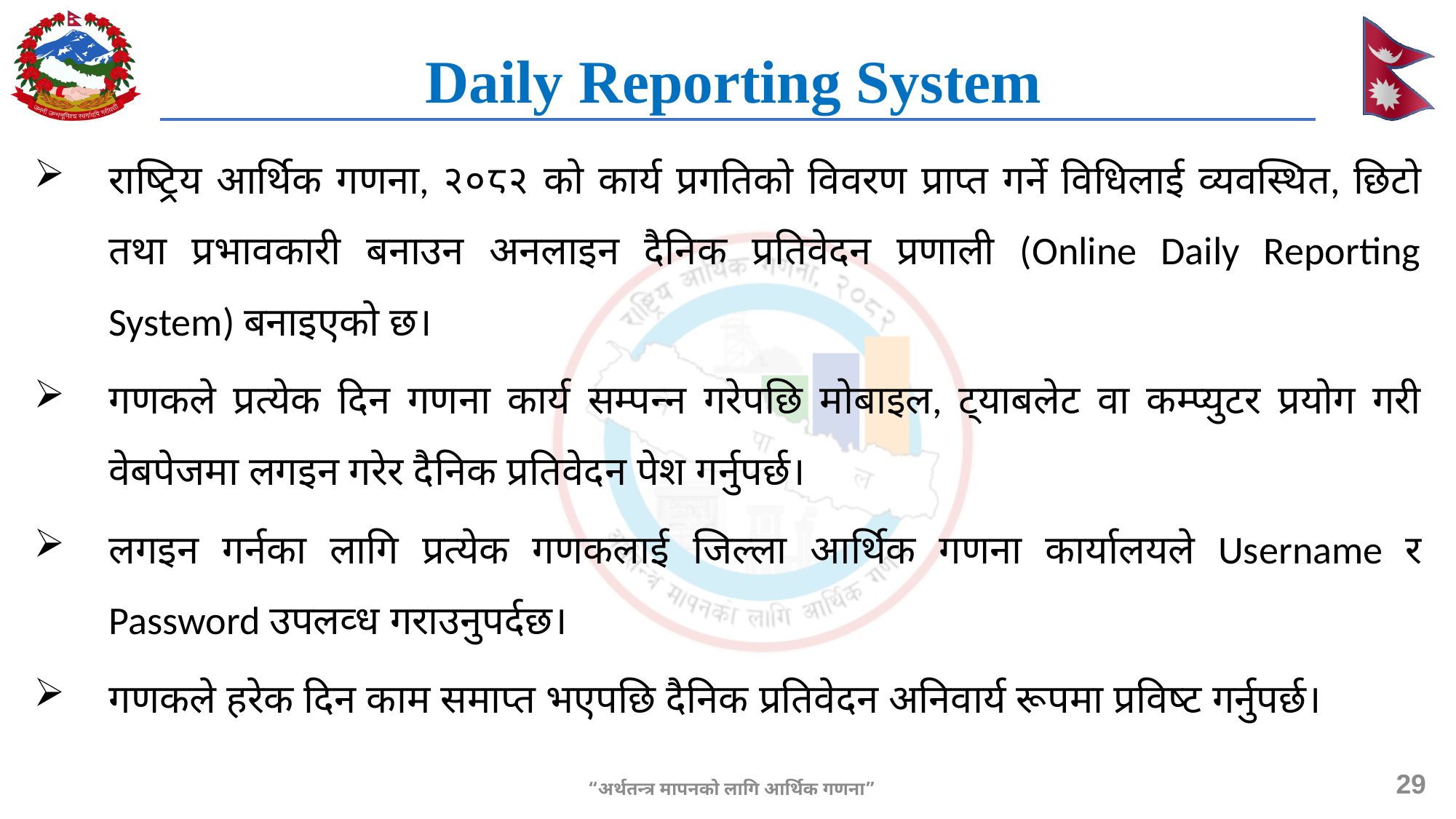

# Daily Reporting System
राष्ट्रिय आर्थिक गणना, २०८२ को कार्य प्रगतिको विवरण प्राप्त गर्ने विधिलाई व्यवस्थित, छिटो तथा प्रभावकारी बनाउन अनलाइन दैनिक प्रतिवेदन प्रणाली (Online Daily Reporting System) बनाइएको छ।
गणकले प्रत्येक दिन गणना कार्य सम्पन्न गरेपछि मोबाइल, ट्याबलेट वा कम्प्युटर प्रयोग गरी वेबपेजमा लगइन गरेर दैनिक प्रतिवेदन पेश गर्नुपर्छ।
लगइन गर्नका लागि प्रत्येक गणकलाई जिल्ला आर्थिक गणना कार्यालयले Username र Password उपलव्ध गराउनुपर्दछ।
गणकले हरेक दिन काम समाप्त भएपछि दैनिक प्रतिवेदन अनिवार्य रूपमा प्रविष्ट गर्नुपर्छ।

29
“अर्थतन्त्र मापनको लागि आर्थिक गणना”